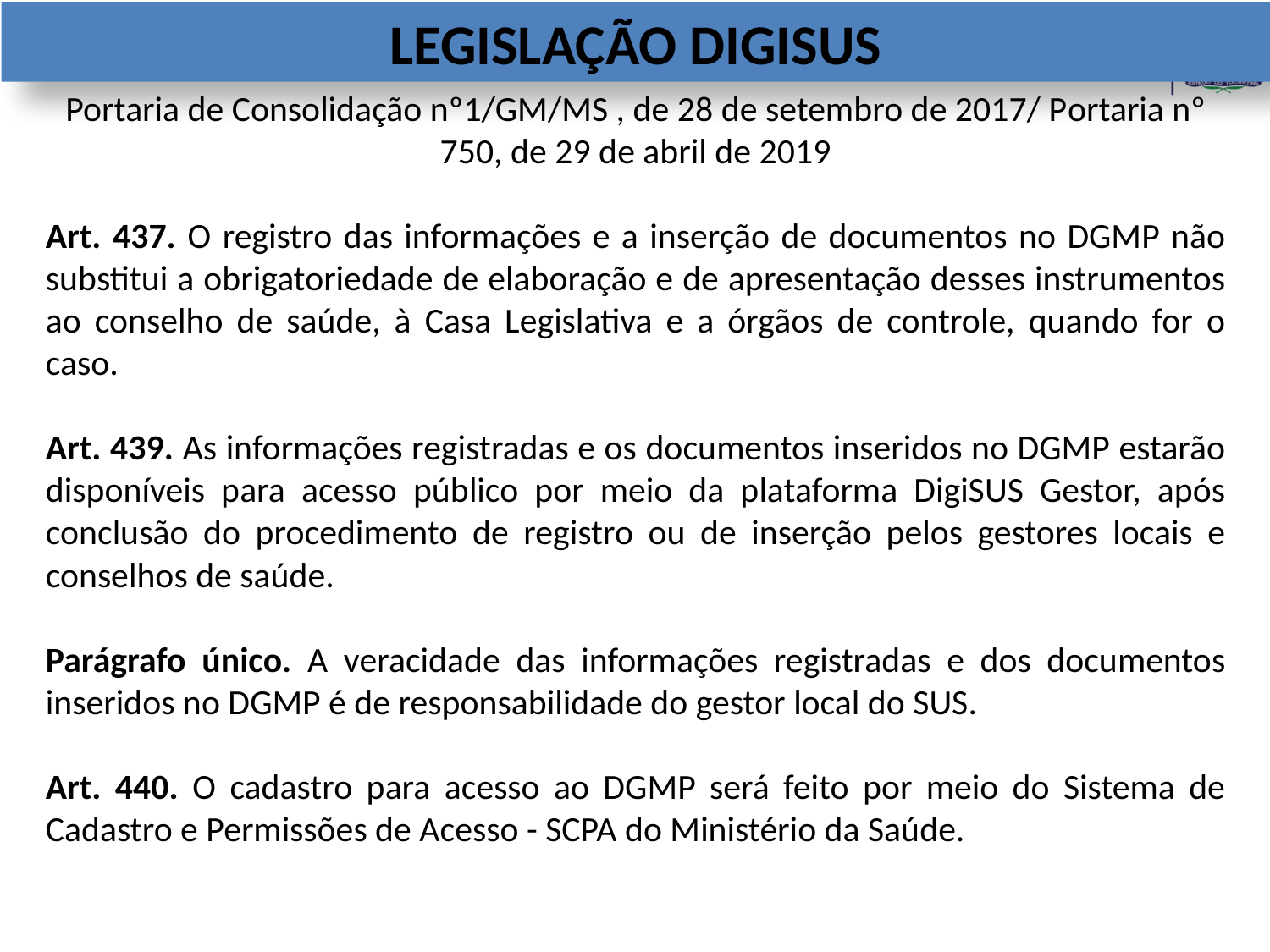

LEGISLAÇÃO DIGISUS
Portaria de Consolidação nº1/GM/MS , de 28 de setembro de 2017/ Portaria nº 750, de 29 de abril de 2019

Art. 437. O registro das informações e a inserção de documentos no DGMP não substitui a obrigatoriedade de elaboração e de apresentação desses instrumentos ao conselho de saúde, à Casa Legislativa e a órgãos de controle, quando for o caso.

Art. 439. As informações registradas e os documentos inseridos no DGMP estarão disponíveis para acesso público por meio da plataforma DigiSUS Gestor, após conclusão do procedimento de registro ou de inserção pelos gestores locais e conselhos de saúde.

Parágrafo único. A veracidade das informações registradas e dos documentos inseridos no DGMP é de responsabilidade do gestor local do SUS.

Art. 440. O cadastro para acesso ao DGMP será feito por meio do Sistema de Cadastro e Permissões de Acesso - SCPA do Ministério da Saúde.